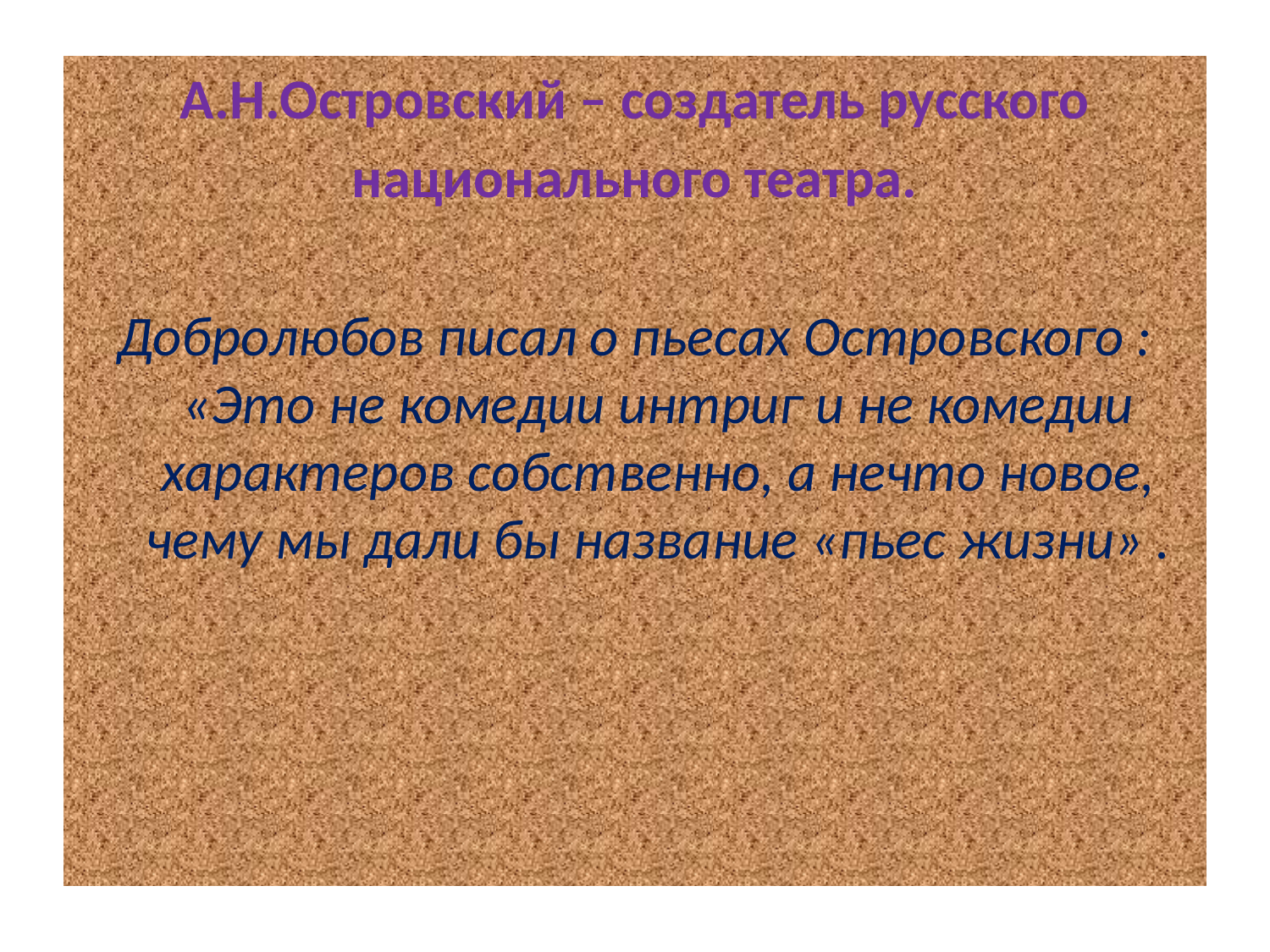

#
 А.Н.Островский – создатель русского
национального театра.

Добролюбов писал о пьесах Островского : «Это не комедии интриг и не комедии характеров собственно, а нечто новое, чему мы дали бы название «пьес жизни» .